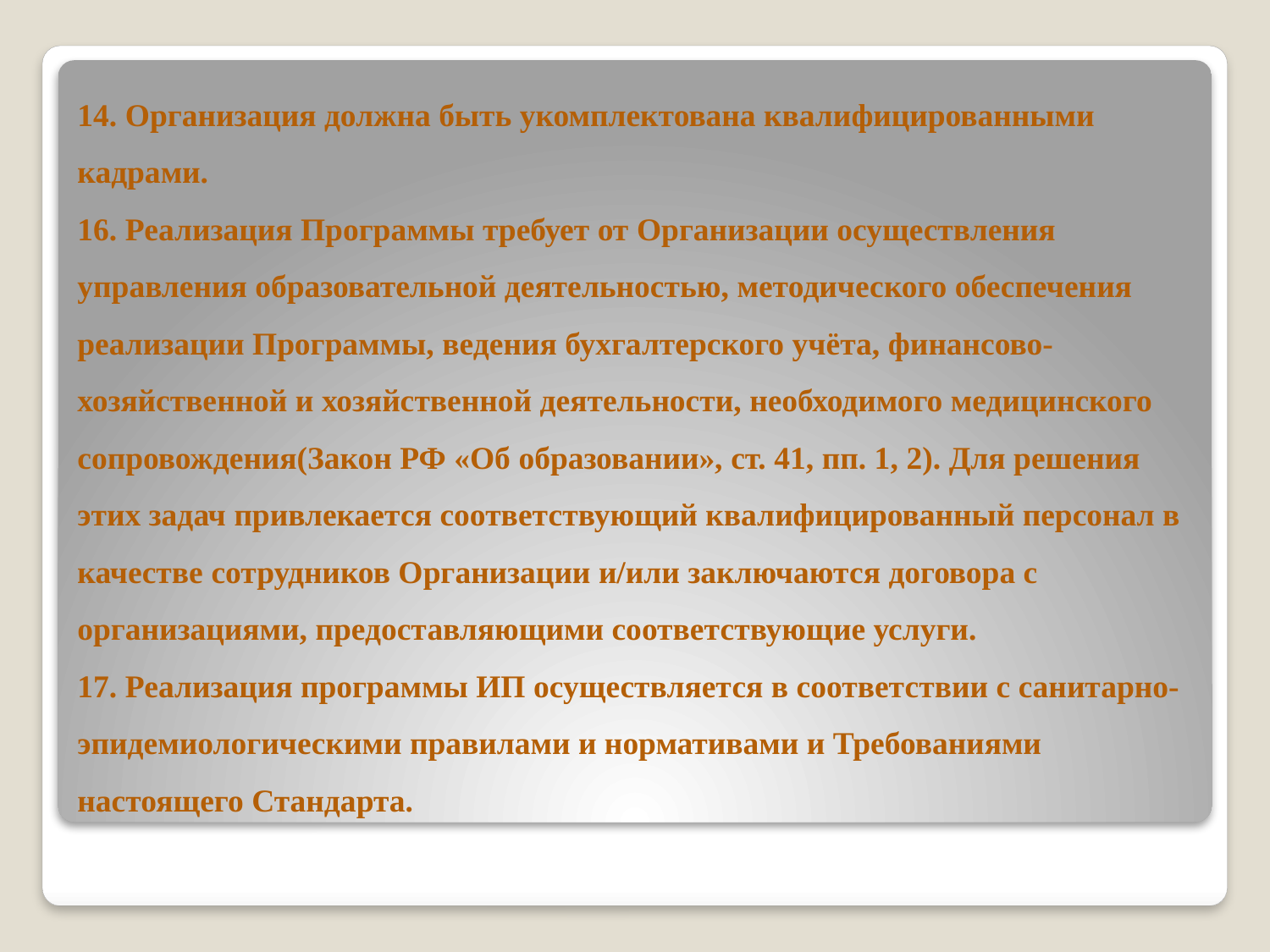

# 14. Организация должна быть укомплектована квалифицированными кадрами. 16. Реализация Программы требует от Организации осуществления управления образовательной деятельностью, методического обеспечения реализации Программы, ведения бухгалтерского учёта, финансово- хозяйственной и хозяйственной деятельности, необходимого медицинского сопровождения(Закон РФ «Об образовании», ст. 41, пп. 1, 2). Для решения этих задач привлекается соответствующий квалифицированный персонал в качестве сотрудников Организации и/или заключаются договора с организациями, предоставляющими соответствующие услуги. 17. Реализация программы ИП осуществляется в соответствии с санитарно-эпидемиологическими правилами и нормативами и Требованиями настоящего Стандарта.